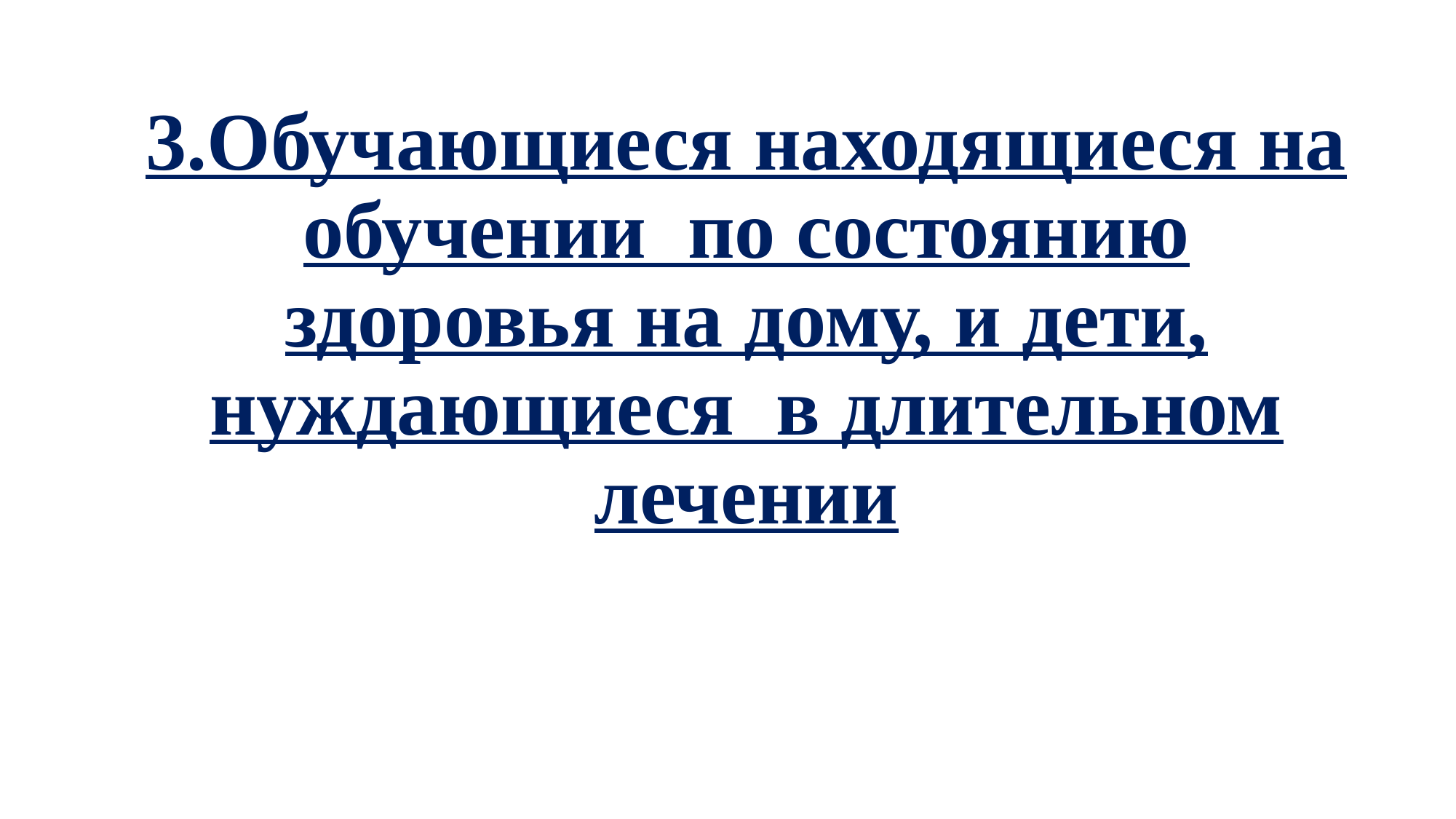

# 3.Обучающиеся находящиеся на обучении  по состоянию здоровья на дому, и дети, нуждающиеся  в длительном лечении